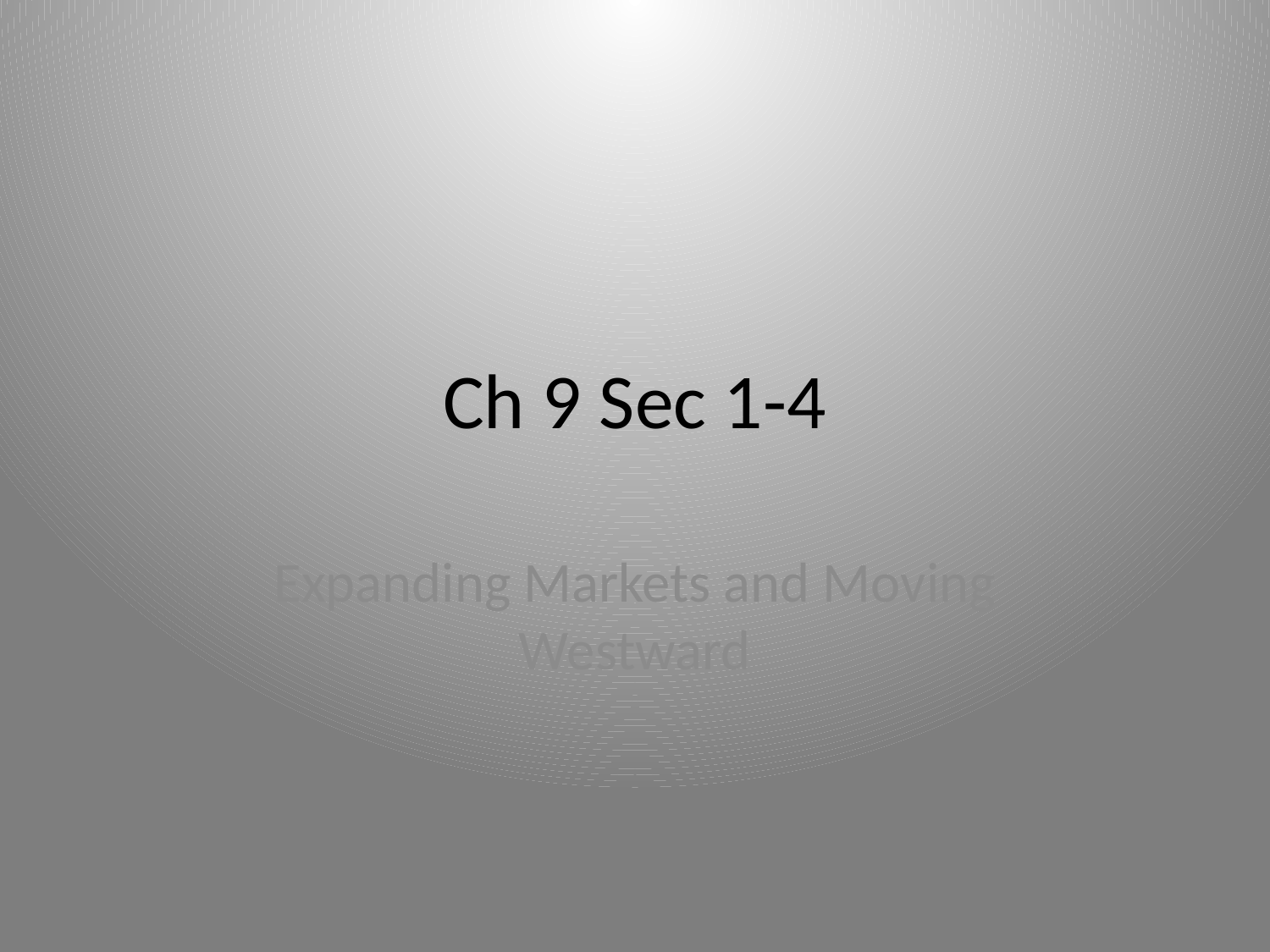

# Ch 9 Sec 1-4
Expanding Markets and Moving Westward